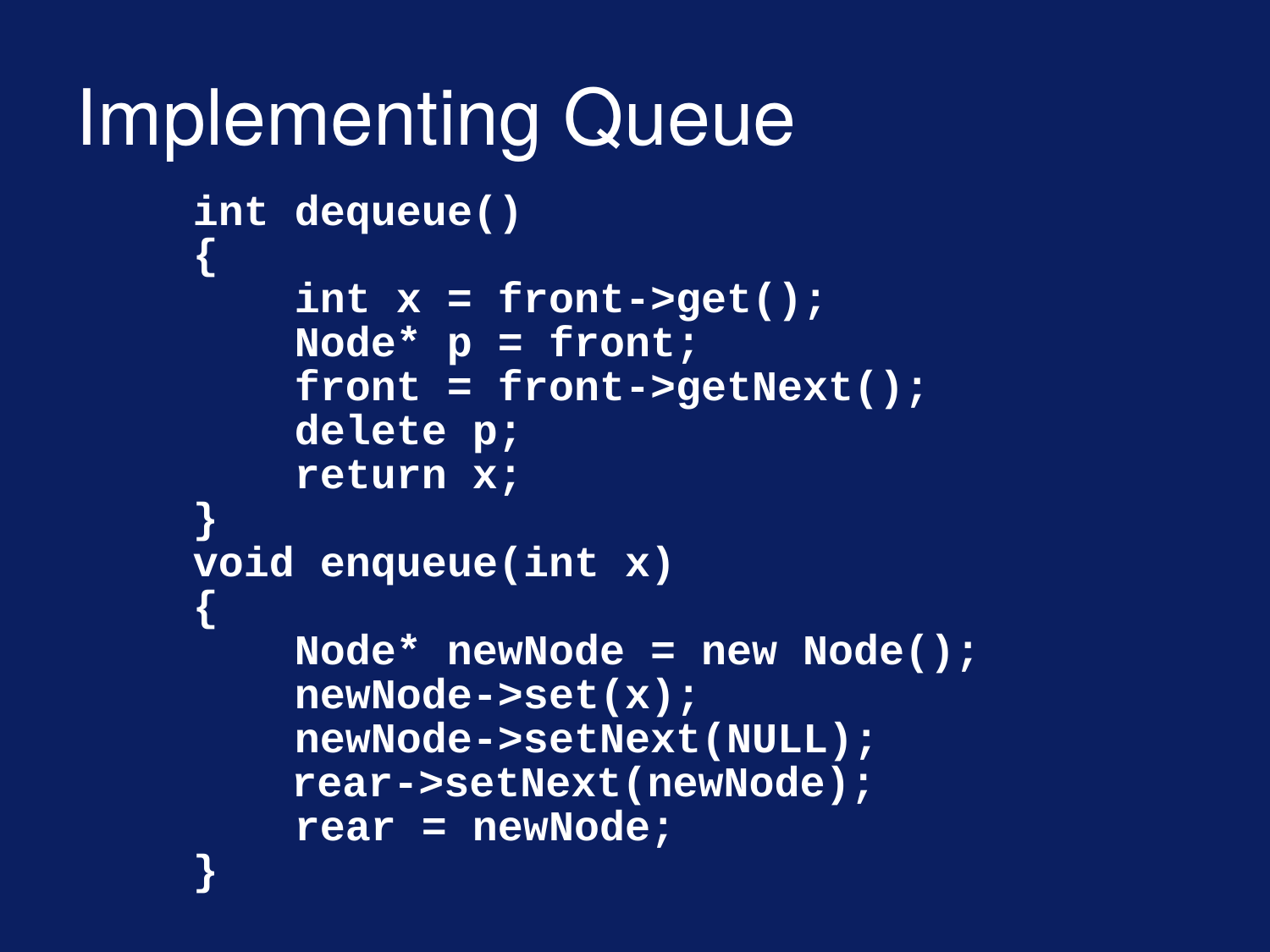

# Implementing Queue
int dequeue()
{
    int x = front->get();
    Node* p = front;
    front = front->getNext();
    delete p;
    return x;
}
void enqueue(int x)
{
    Node* newNode = new Node();
    newNode->set(x);
    newNode->setNext(NULL);
	  rear->setNext(newNode);
    rear = newNode;
}